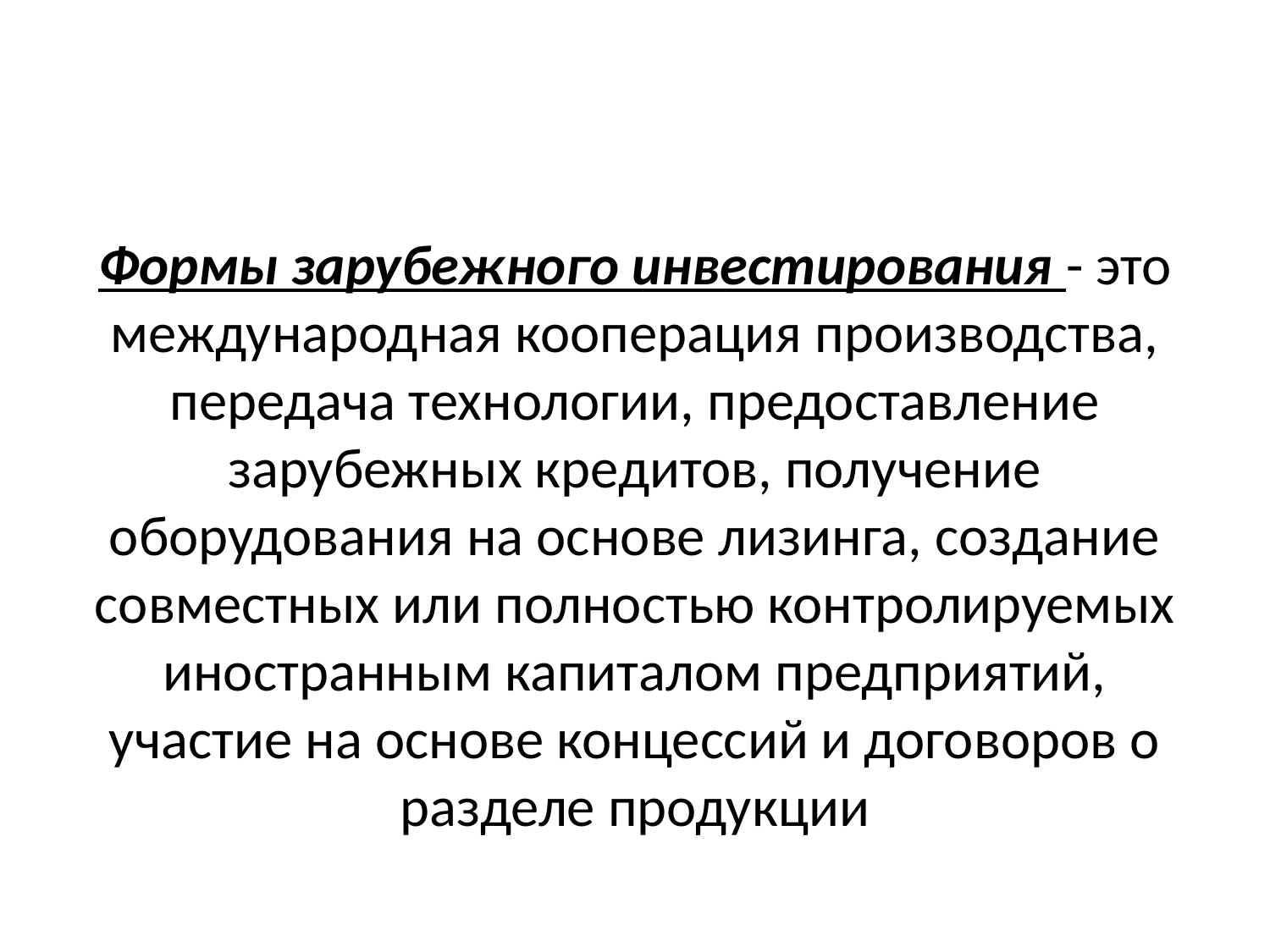

#
Формы зарубежного инвестирования - это международная кооперация производства, передача технологии, предоставление зарубежных кредитов, получение оборудования на основе лизинга, создание совместных или полностью контролируемых иностранным капиталом предприятий, участие на основе концессий и договоров о разделе продукции